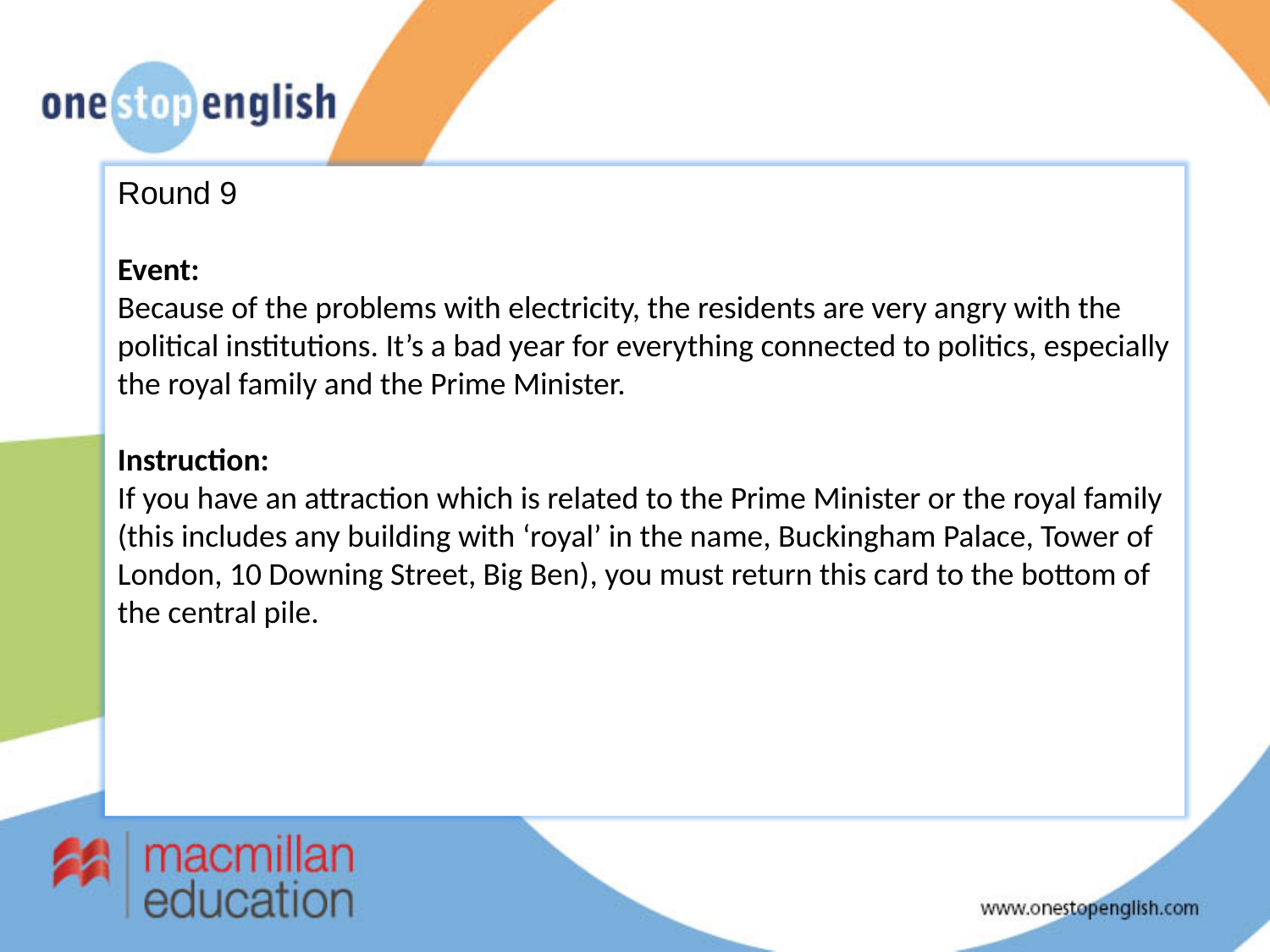

Round 9

Event:
Because of the problems with electricity, the residents are very angry with the political institutions. It’s a bad year for everything connected to politics, especially the royal family and the Prime Minister.

Instruction:
If you have an attraction which is related to the Prime Minister or the royal family (this includes any building with ‘royal’ in the name, Buckingham Palace, Tower of London, 10 Downing Street, Big Ben), you must return this card to the bottom of the central pile.